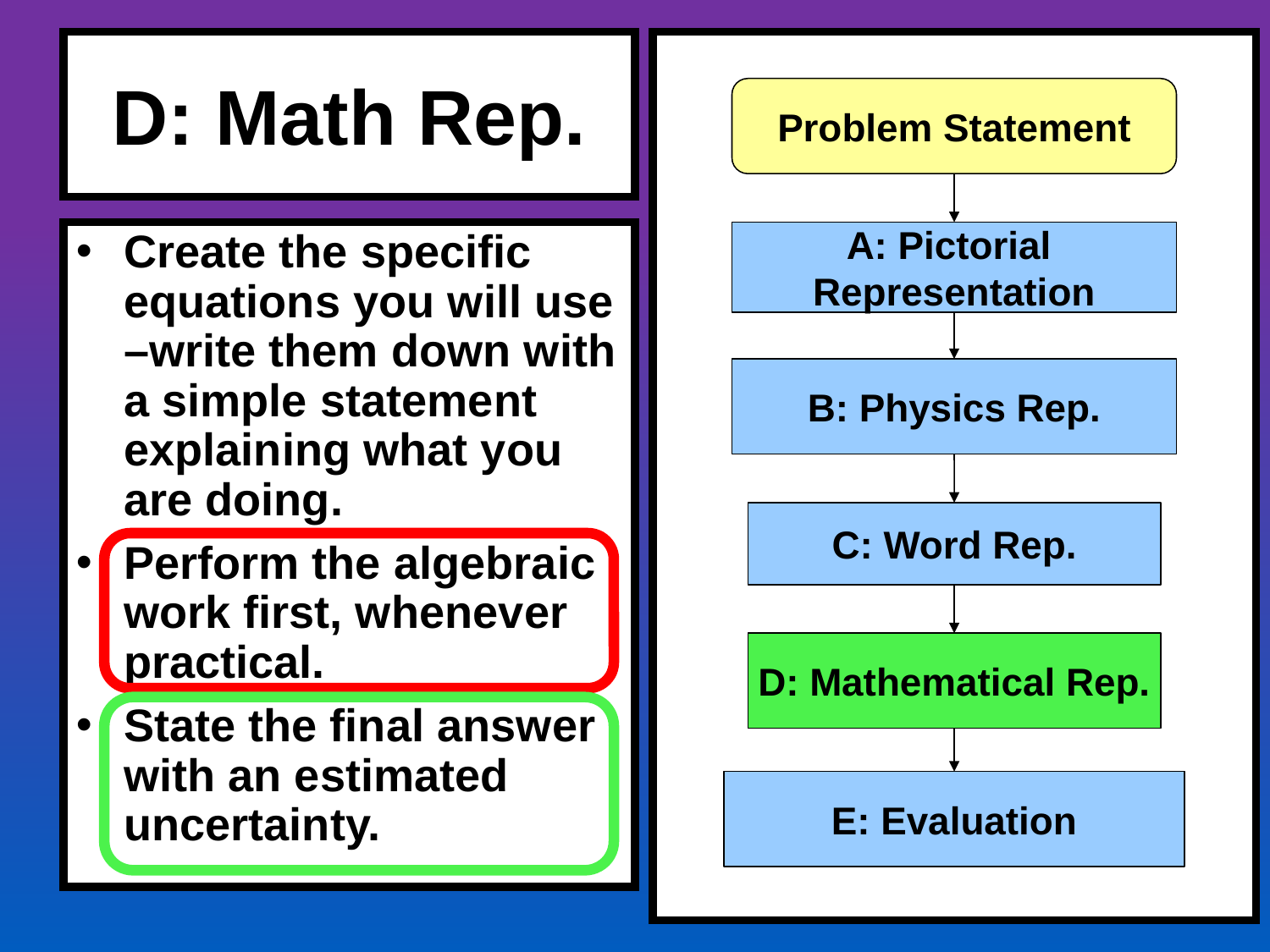

# D: Math Rep.

Problem Statement
Create the specific equations you will use –write them down with a simple statement explaining what you are doing.
Perform the algebraic work first, whenever practical.
State the final answer with an estimated uncertainty.

A: Pictorial
Representation
B: Physics Rep.
C: Word Rep.

D: Mathematical Rep.

E: Evaluation